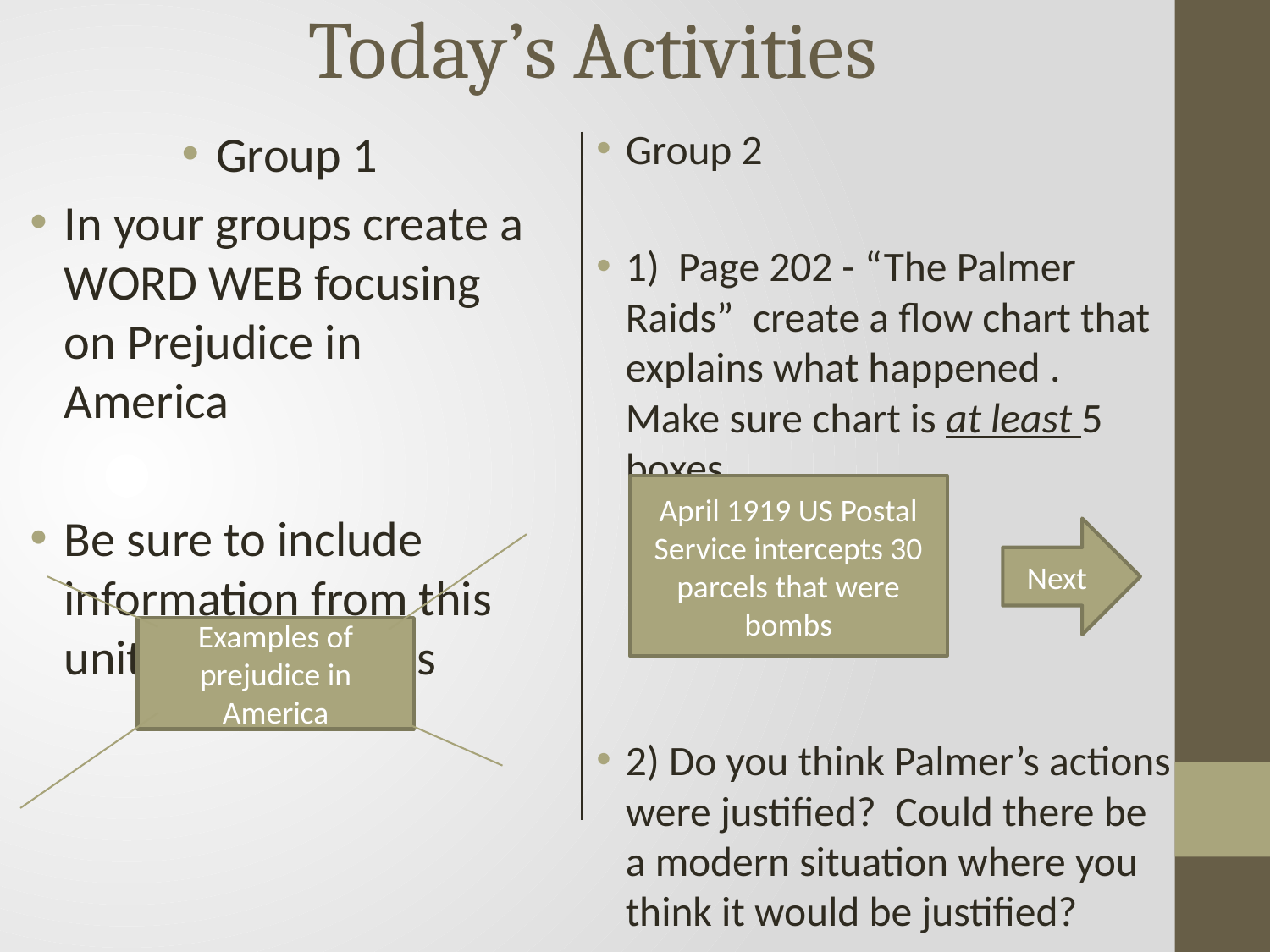

# Today’s Activities
Group 1
In your groups create a WORD WEB focusing on Prejudice in America

Be sure to include information from this unit and past units
Group 2

1)  Page 202 - “The Palmer Raids”  create a flow chart that explains what happened .  Make sure chart is at least 5 boxes.

2) Do you think Palmer’s actions were justified?  Could there be a modern situation where you think it would be justified?

April 1919 US Postal Service intercepts 30 parcels that were bombs
Next
Examples of prejudice in America